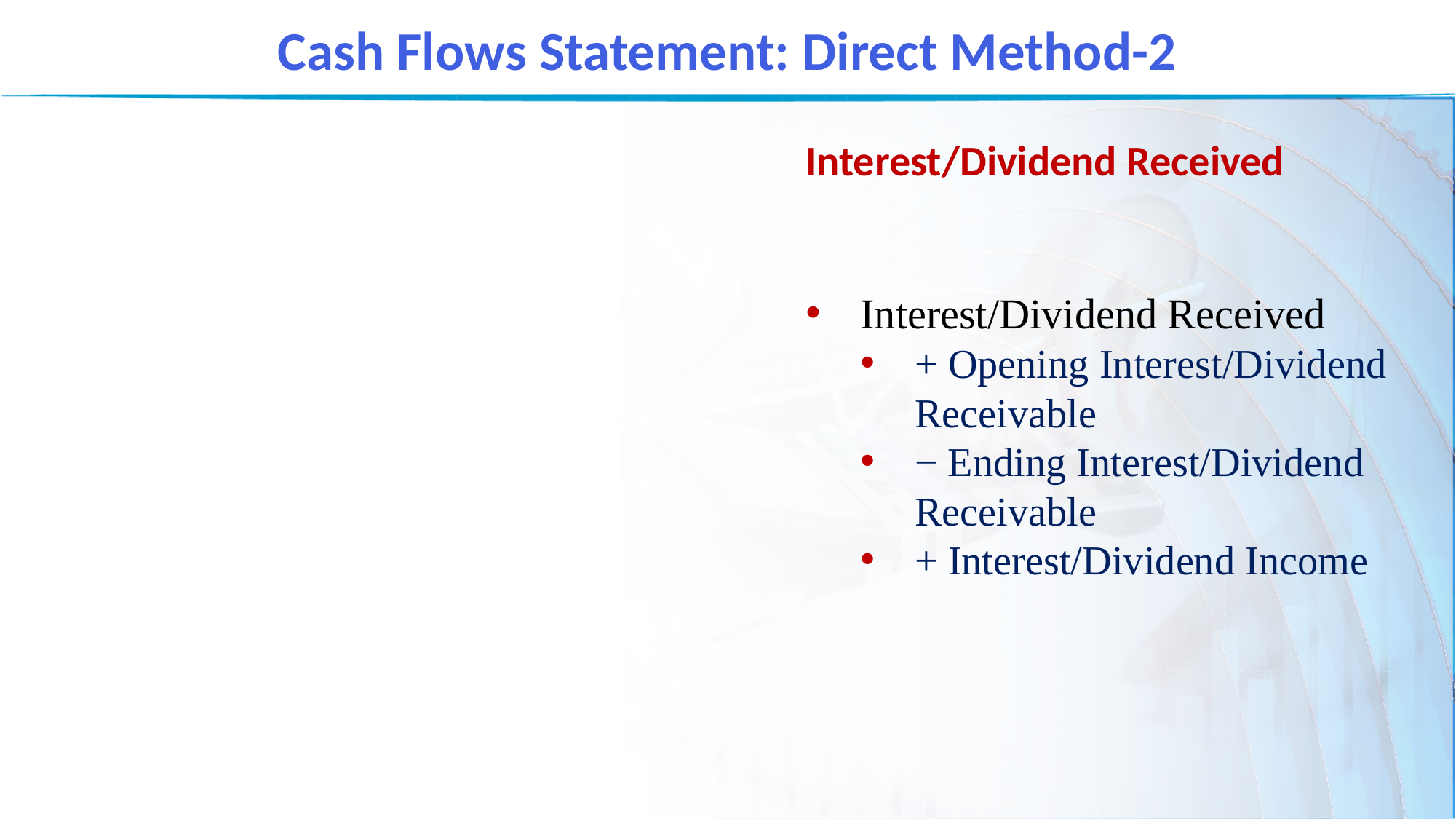

Cash Flows Statement: Direct Method-2
Interest/Dividend Received

Interest/Dividend Received
+ Opening Interest/Dividend Receivable
− Ending Interest/Dividend Receivable
+ Interest/Dividend Income